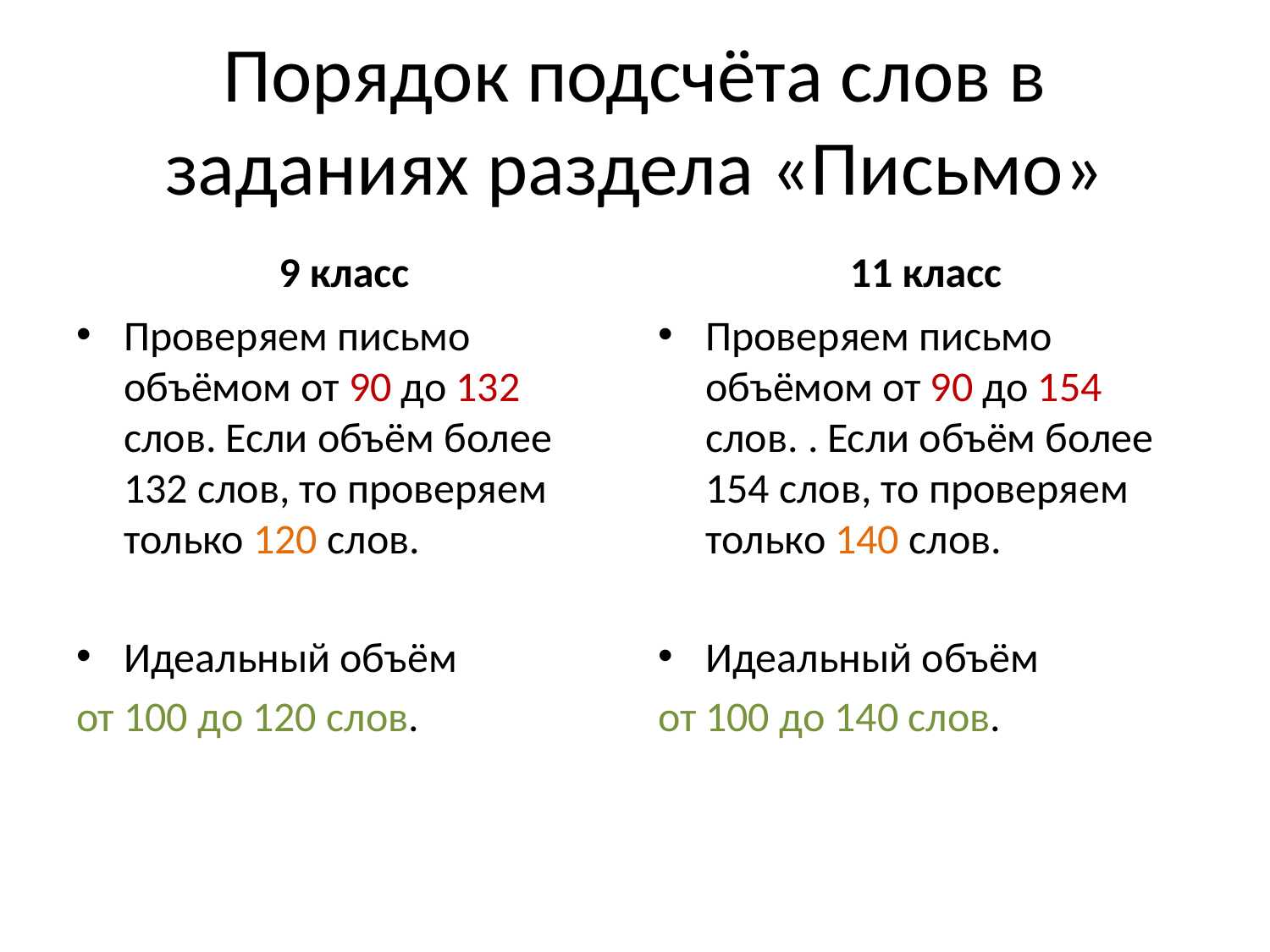

# Порядок подсчёта слов в заданиях раздела «Письмо»
9 класс
11 класс
Проверяем письмо объёмом от 90 до 132 слов. Если объём более 132 слов, то проверяем только 120 слов.

Идеальный объём
от 100 до 120 слов.
Проверяем письмо объёмом от 90 до 154 слов. . Если объём более 154 слов, то проверяем только 140 слов.

Идеальный объём
от 100 до 140 слов.